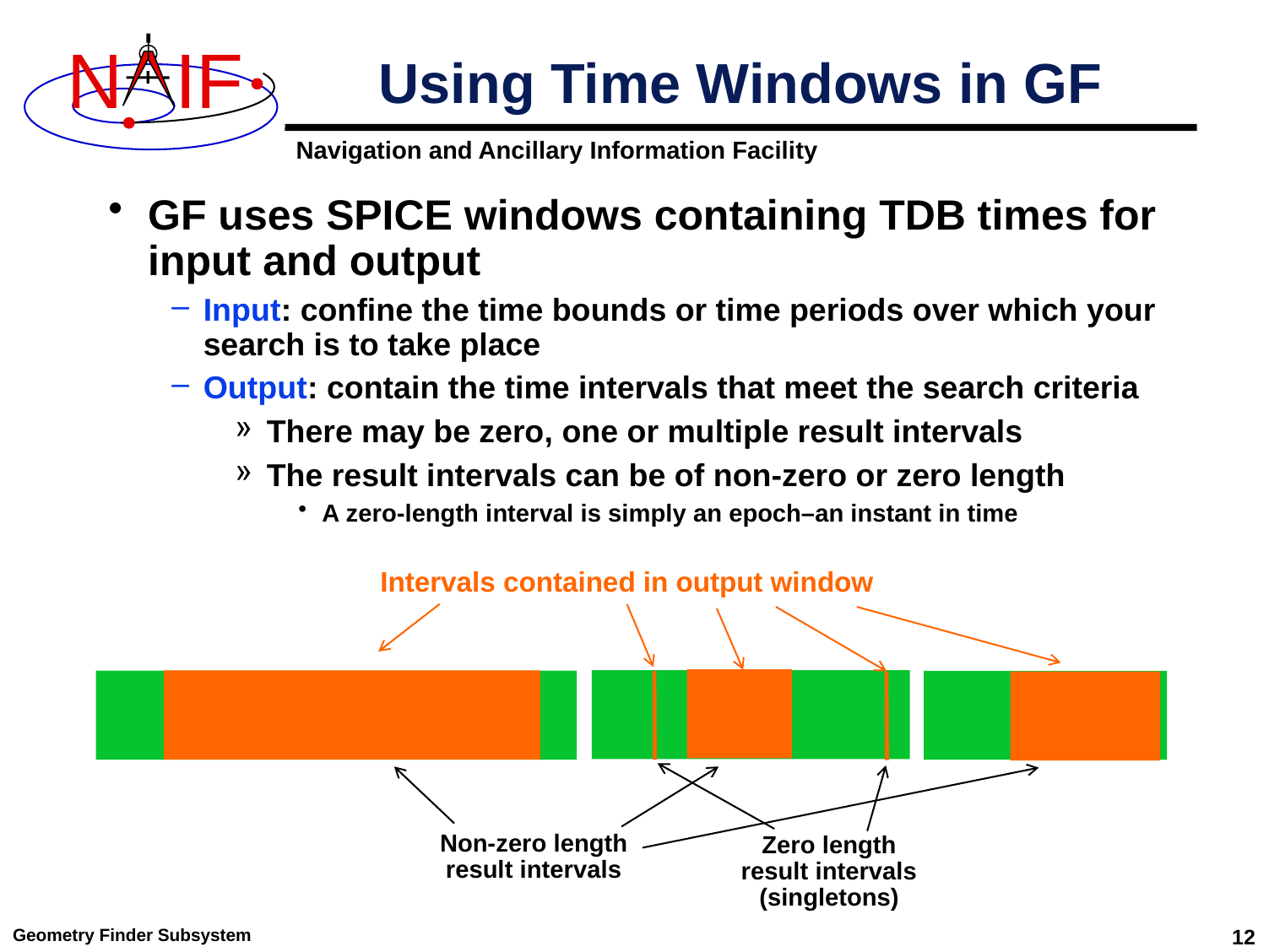

# Using Time Windows in GF
GF uses SPICE windows containing TDB times for input and output
Input: confine the time bounds or time periods over which your search is to take place
Output: contain the time intervals that meet the search criteria
There may be zero, one or multiple result intervals
The result intervals can be of non-zero or zero length
A zero-length interval is simply an epoch–an instant in time
Intervals contained in output window

Non-zero length
result intervals
Zero length
result intervals
(singletons)
Geometry Finder Subsystem
12